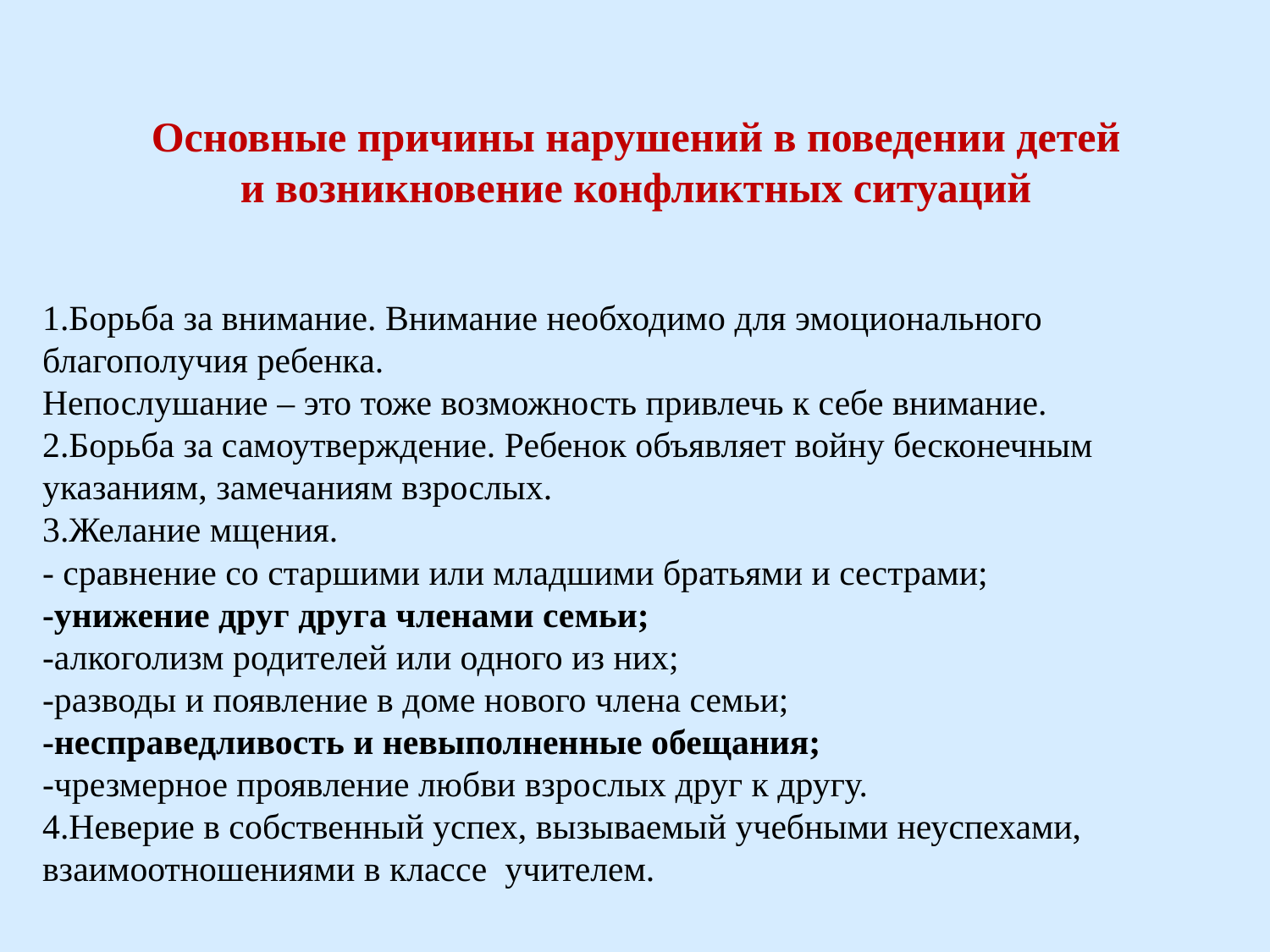

Основные причины нарушений в поведении детей
    и возникновение конфликтных ситуаций

1.Борьба за внимание. Внимание необходимо для эмоционального
благополучия ребенка.
Непослушание – это тоже возможность привлечь к себе внимание.
2.Борьба за самоутверждение. Ребенок объявляет войну бесконечным
указаниям, замечаниям взрослых.
3.Желание мщения.
- сравнение со старшими или младшими братьями и сестрами;
-унижение друг друга членами семьи;
-алкоголизм родителей или одного из них;
-разводы и появление в доме нового члена семьи;
-несправедливость и невыполненные обещания;
-чрезмерное проявление любви взрослых друг к другу.
4.Неверие в собственный успех, вызываемый учебными неуспехами,
взаимоотношениями в классе  учителем.